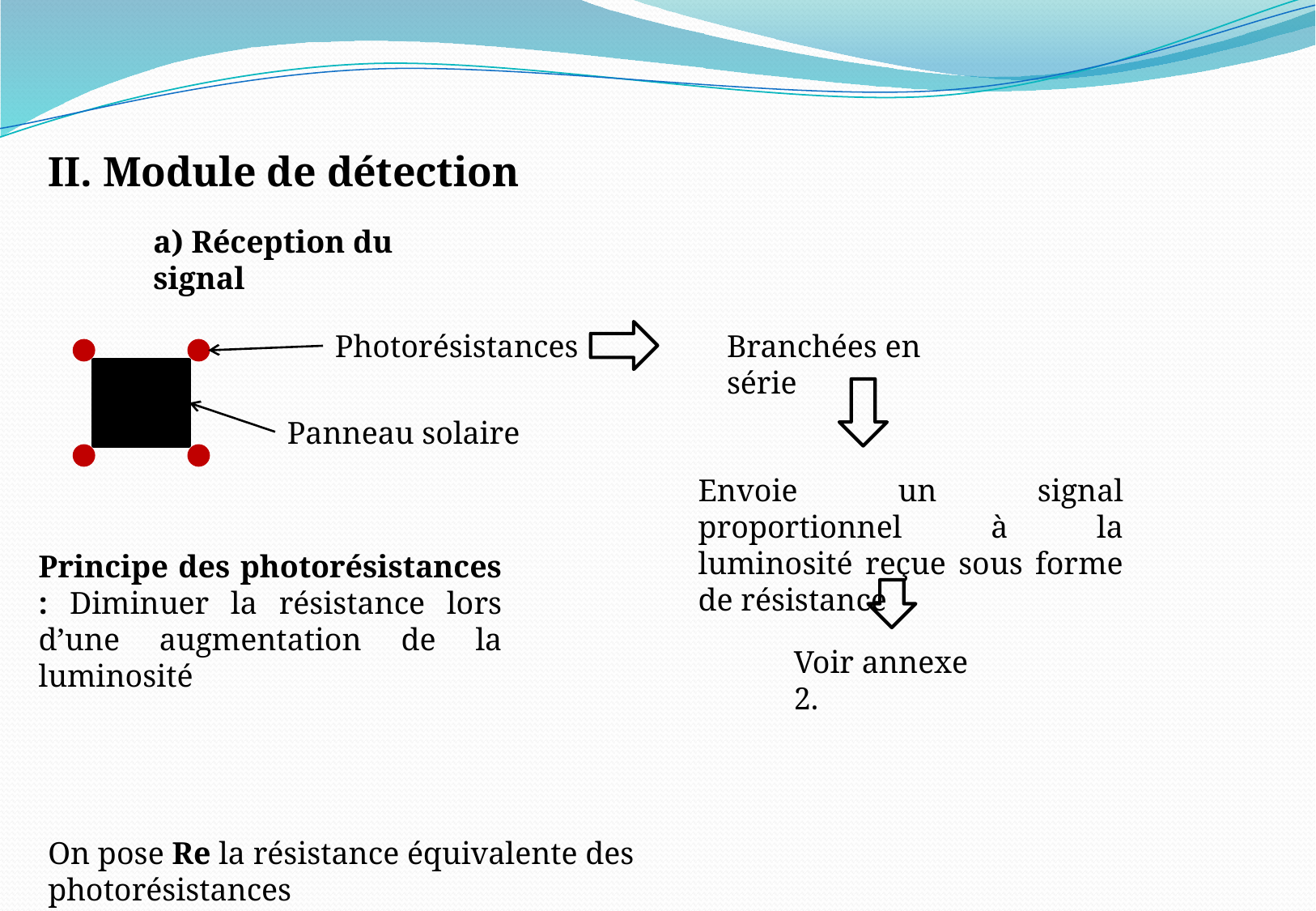

II. Module de détection
a) Réception du signal
Photorésistances

Branchées en série

Panneau solaire

Envoie un signal proportionnel à la luminosité reçue sous forme de résistance
Principe des photorésistances : Diminuer la résistance lors d’une augmentation de la luminosité

Voir annexe 2.
On pose Re la résistance équivalente des photorésistances